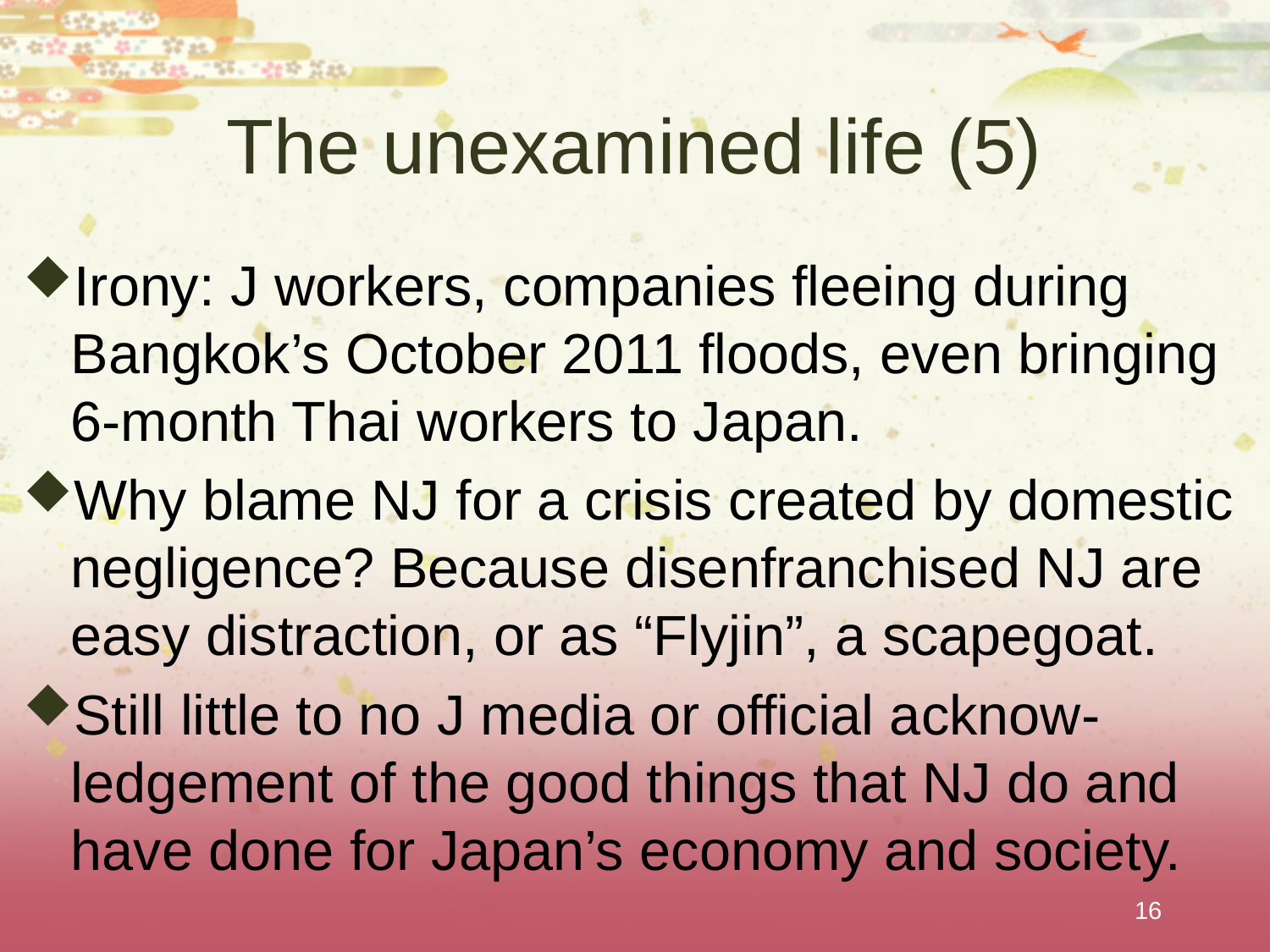

# The unexamined life (5)
Irony: J workers, companies fleeing during Bangkok’s October 2011 floods, even bringing 6-month Thai workers to Japan.
Why blame NJ for a crisis created by domestic negligence? Because disenfranchised NJ are easy distraction, or as “Flyjin”, a scapegoat.
Still little to no J media or official acknow-ledgement of the good things that NJ do and have done for Japan’s economy and society.
16